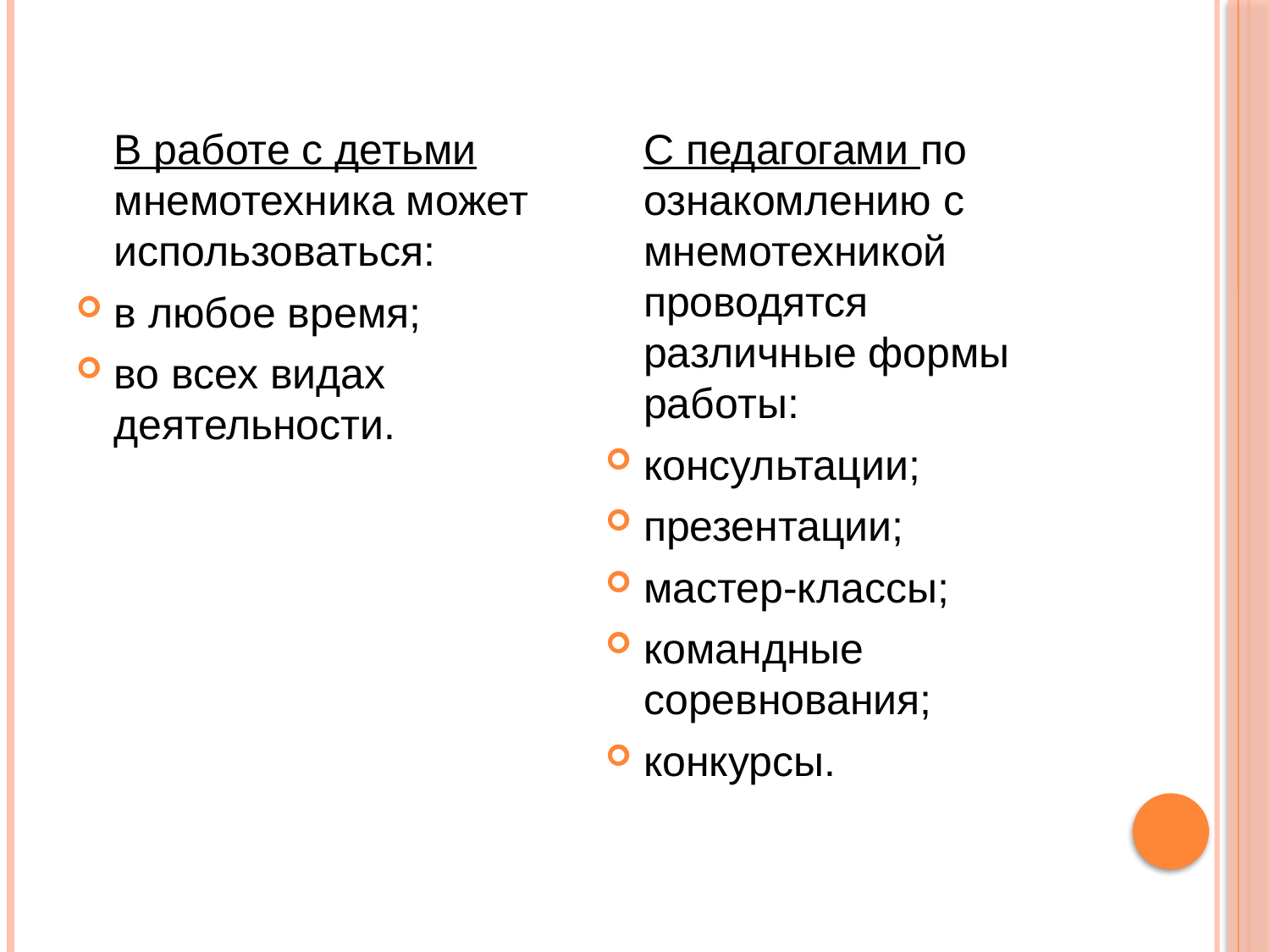

В работе с детьми мнемотехника может использоваться:
в любое время;
во всех видах деятельности.
	С педагогами по ознакомлению с мнемотехникой проводятся различные формы работы:
консультации;
презентации;
мастер-классы;
командные соревнования;
конкурсы.